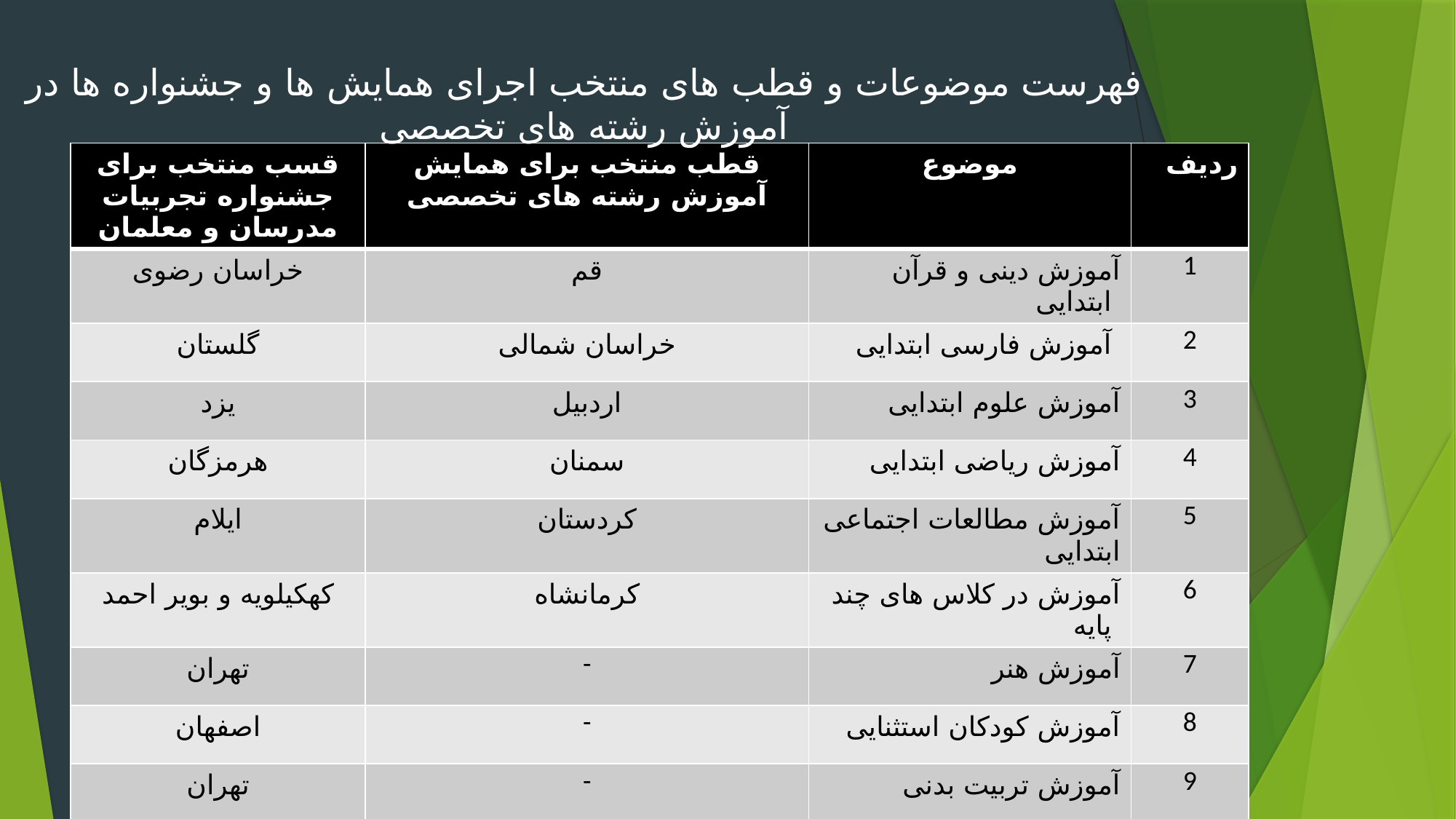

فهرست موضوعات و قطب های منتخب اجرای همایش ها و جشنواره ها در آموزش رشته های تخصصی
| قسب منتخب برای جشنواره تجربیات مدرسان و معلمان | قطب منتخب برای همایش آموزش رشته های تخصصی | موضوع | ردیف |
| --- | --- | --- | --- |
| خراسان رضوی | قم | آموزش دینی و قرآن ابتدایی | 1 |
| گلستان | خراسان شمالی | آموزش فارسی ابتدایی | 2 |
| یزد | اردبیل | آموزش علوم ابتدایی | 3 |
| هرمزگان | سمنان | آموزش ریاضی ابتدایی | 4 |
| ایلام | کردستان | آموزش مطالعات اجتماعی ابتدایی | 5 |
| کهکیلویه و بویر احمد | کرمانشاه | آموزش در کلاس های چند پایه | 6 |
| تهران | - | آموزش هنر | 7 |
| اصفهان | - | آموزش کودکان استثنایی | 8 |
| تهران | - | آموزش تربیت بدنی | 9 |
| مرکزی | - | مشاوره و راهنمایی | 10 |